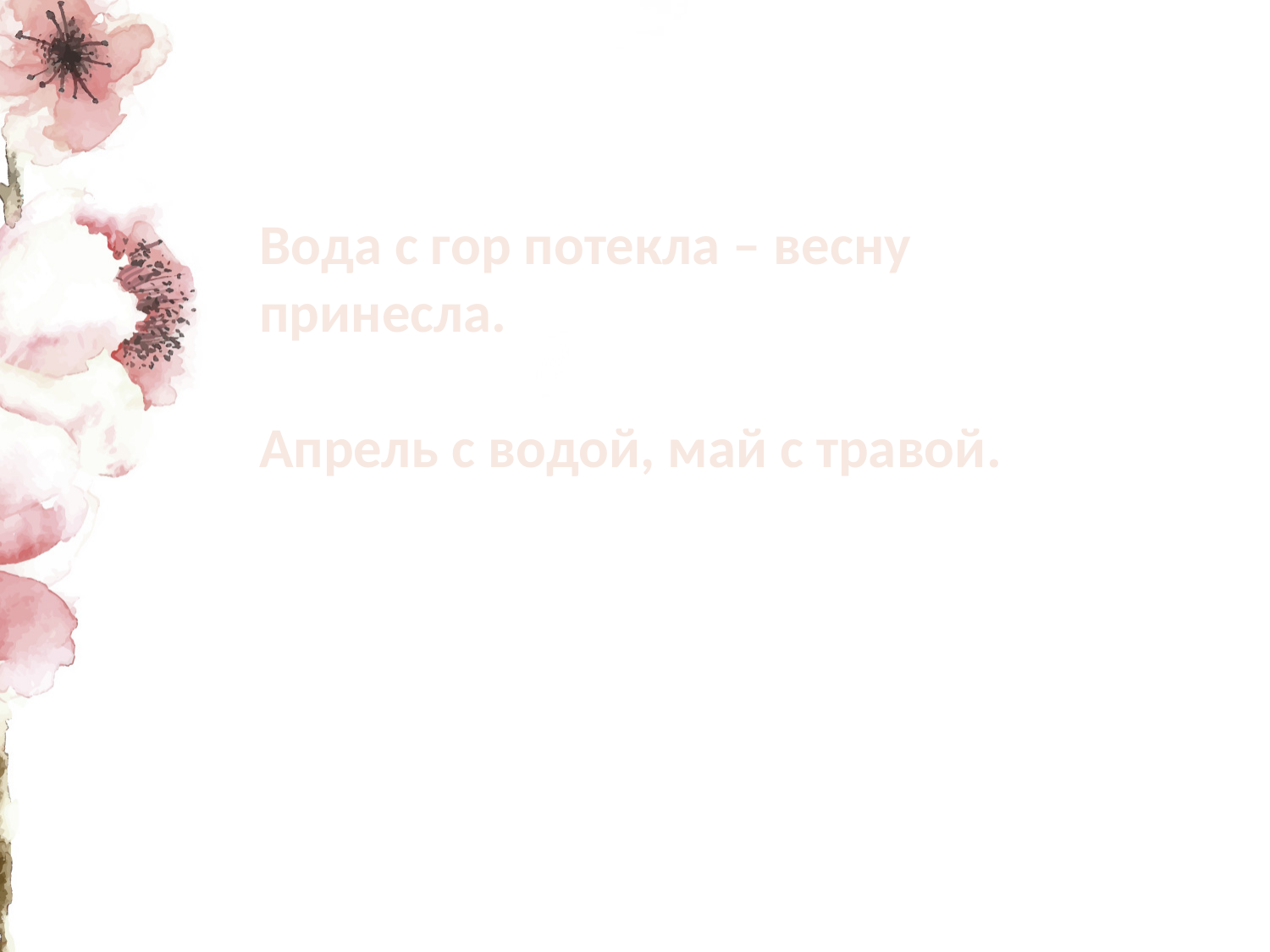

Вода с гор потекла – весну принесла.
Апрель с водой, май с травой.